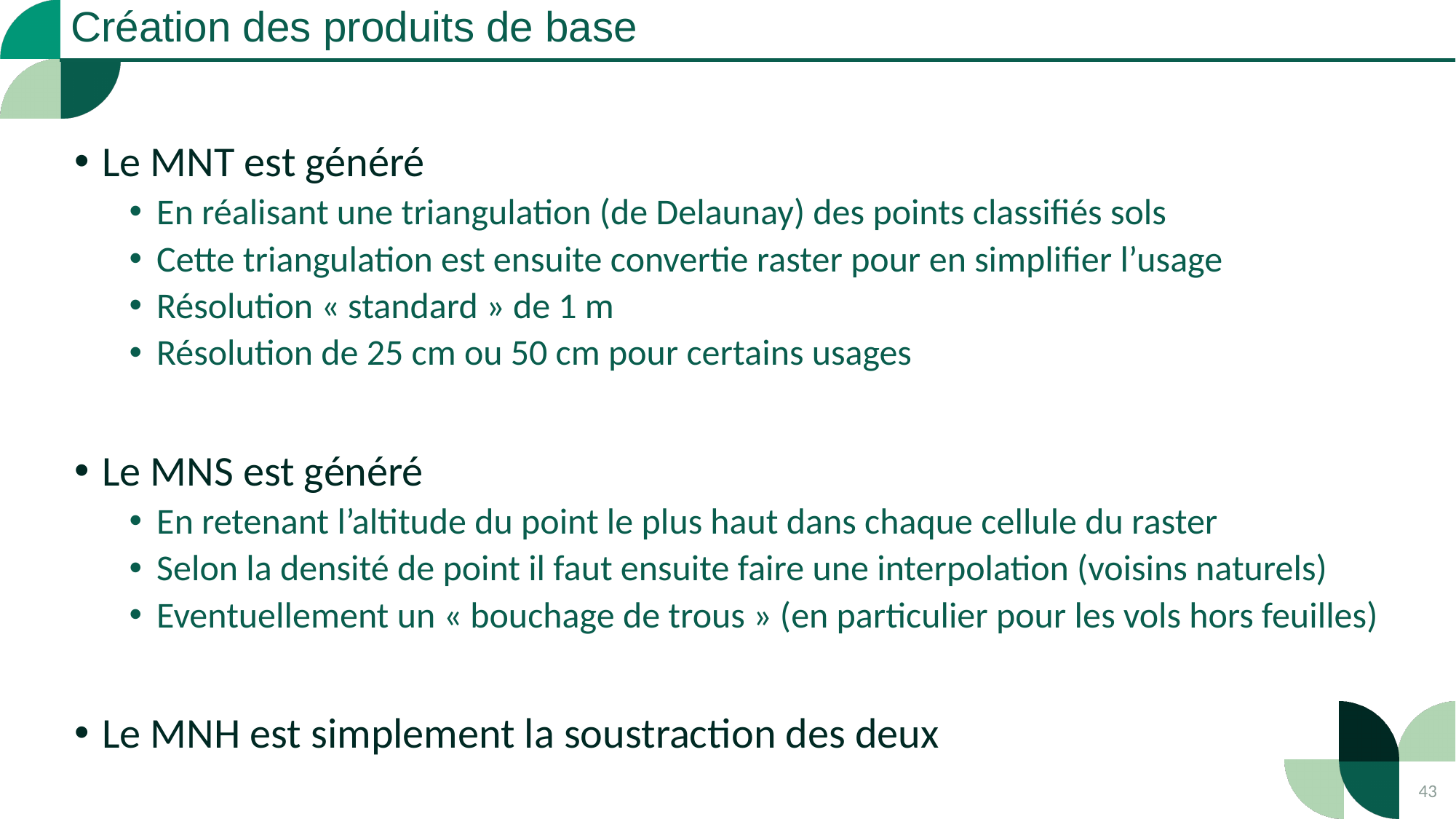

Création des produits de base

Le MNT est généré
En réalisant une triangulation (de Delaunay) des points classifiés sols
Cette triangulation est ensuite convertie raster pour en simplifier l’usage
Résolution « standard » de 1 m
Résolution de 25 cm ou 50 cm pour certains usages

Le MNS est généré
En retenant l’altitude du point le plus haut dans chaque cellule du raster
Selon la densité de point il faut ensuite faire une interpolation (voisins naturels)
Eventuellement un « bouchage de trous » (en particulier pour les vols hors feuilles)

Le MNH est simplement la soustraction des deux
43